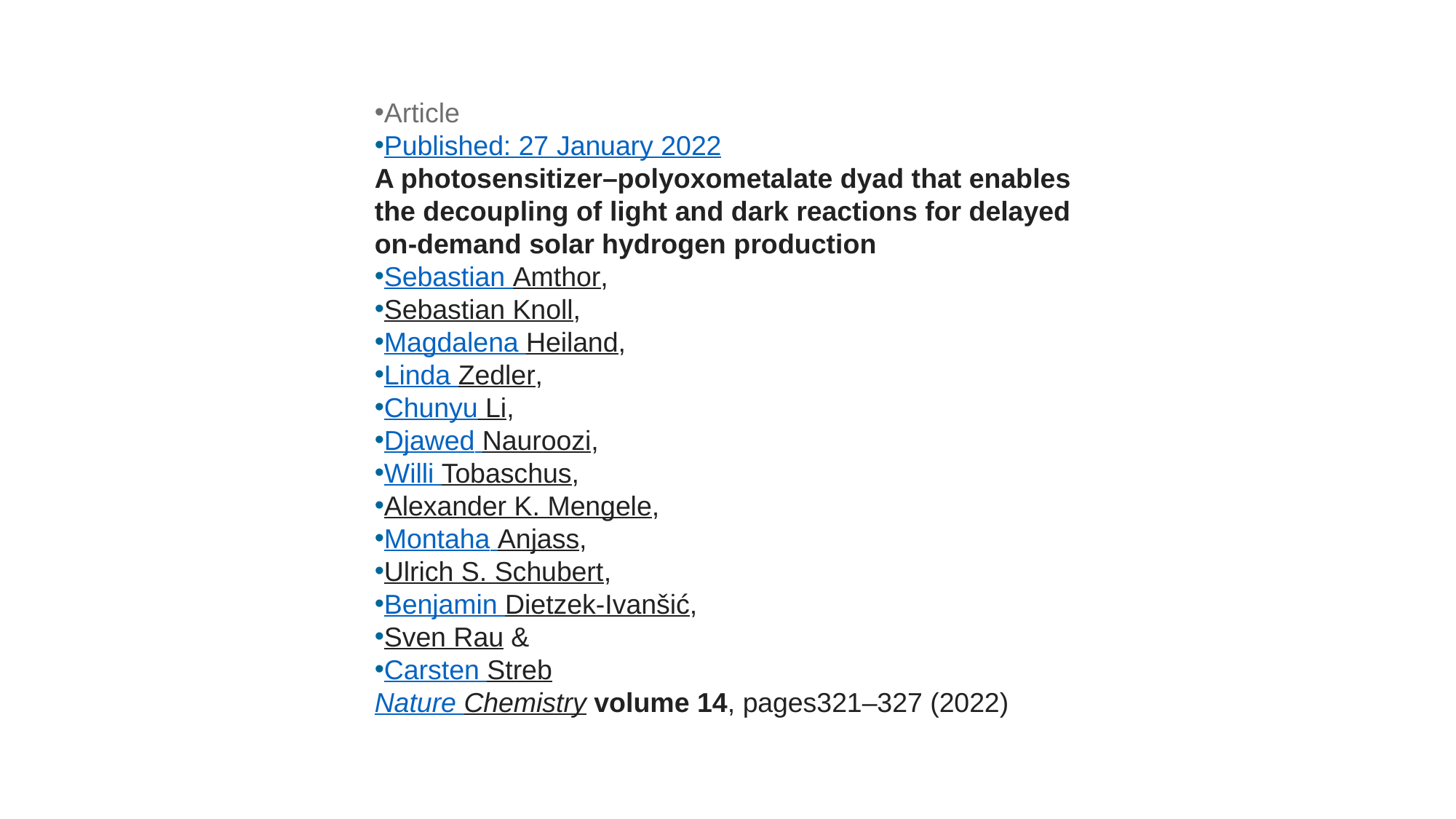

Article
Published: 27 January 2022
A photosensitizer–polyoxometalate dyad that enables the decoupling of light and dark reactions for delayed on-demand solar hydrogen production
Sebastian Amthor,
Sebastian Knoll,
Magdalena Heiland,
Linda Zedler,
Chunyu Li,
Djawed Nauroozi,
Willi Tobaschus,
Alexander K. Mengele,
Montaha Anjass,
Ulrich S. Schubert,
Benjamin Dietzek-Ivanšić,
Sven Rau &
Carsten Streb
Nature Chemistry volume 14, pages321–327 (2022)